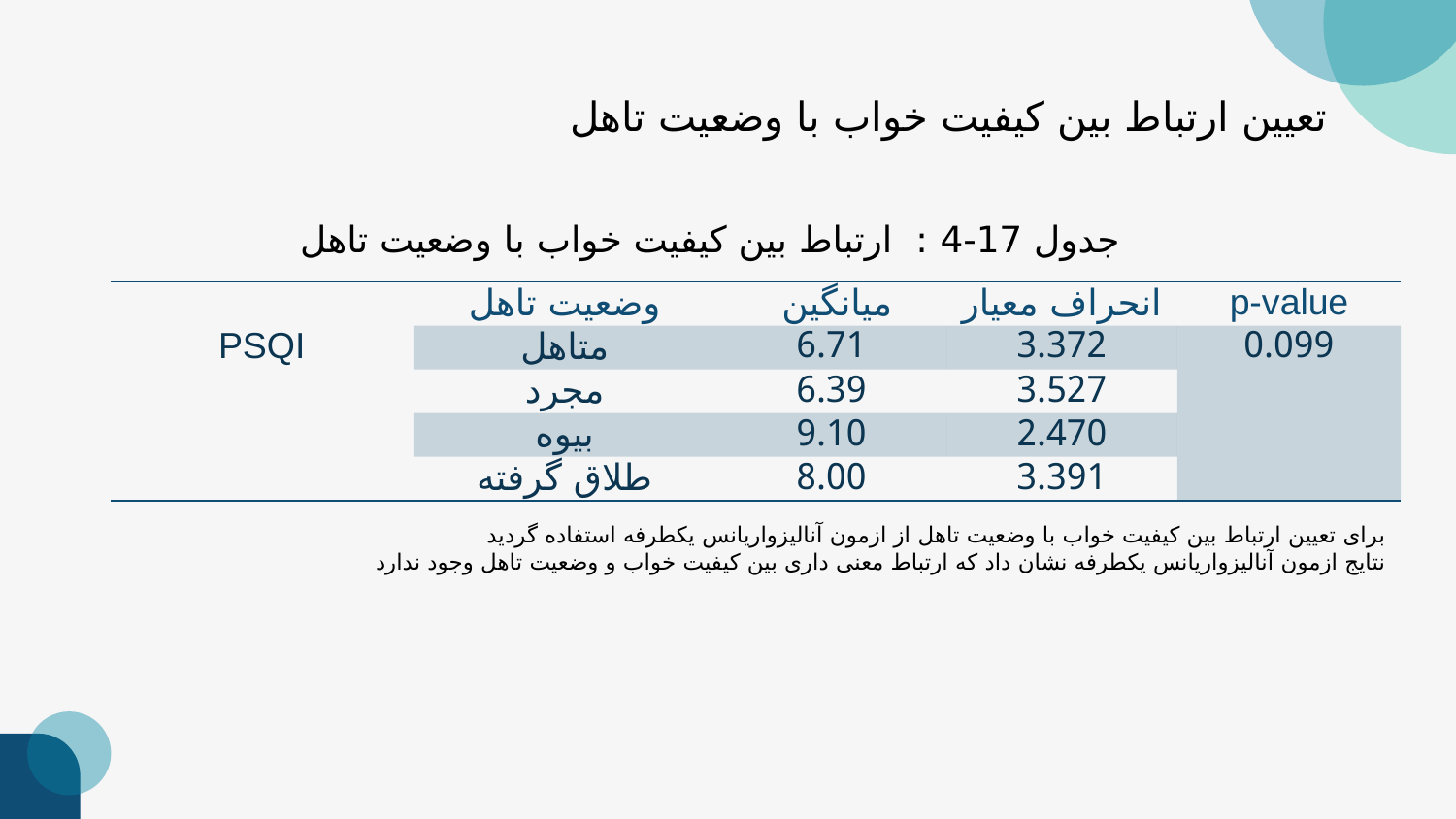

تعیین ارتباط بین کیفیت خواب با وضعیت تاهل
جدول 17-4 :  ارتباط بین کیفیت خواب با وضعیت تاهل
|  | وضعیت تاهل | میانگین | انحراف معیار | p-value |
| --- | --- | --- | --- | --- |
| PSQI | متاهل | 6.71 | 3.372 | 0.099 |
|  | مجرد | 6.39 | 3.527 |  |
|  | بیوه | 9.10 | 2.470 |  |
|  | طلاق گرفته | 8.00 | 3.391 |  |
برای تعیین ارتباط بین کیفیت خواب با وضعیت تاهل از ازمون آنالیزواریانس یکطرفه استفاده گردید
نتایج ازمون آنالیزواریانس یکطرفه نشان داد که ارتباط معنی داری بین کیفیت خواب و وضعیت تاهل وجود ندارد